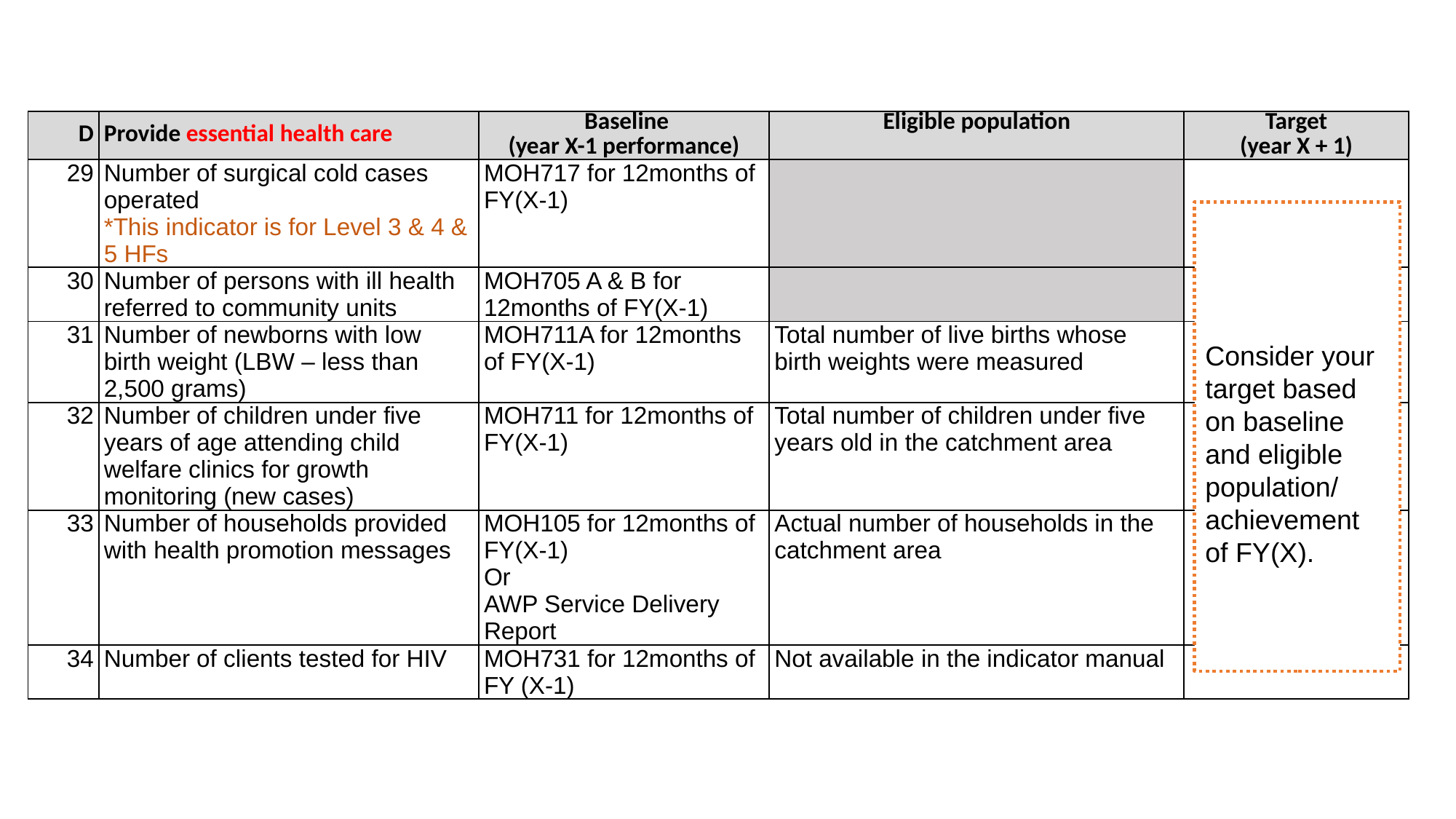

#
| D | Provide essential health care | Baseline (year X-1 performance) | Eligible population | Target (year X + 1) |
| --- | --- | --- | --- | --- |
| 29 | Number of surgical cold cases operated \*This indicator is for Level 3 & 4 & 5 HFs | MOH717 for 12months of FY(X-1) |  |  |
| 30 | Number of persons with ill health referred to community units | MOH705 A & B for 12months of FY(X-1) |  |  |
| 31 | Number of newborns with low birth weight (LBW – less than 2,500 grams) | MOH711A for 12months of FY(X-1) | Total number of live births whose birth weights were measured |  |
| 32 | Number of children under five years of age attending child welfare clinics for growth monitoring (new cases) | MOH711 for 12months of FY(X-1) | Total number of children under five years old in the catchment area |  |
| 33 | Number of households provided with health promotion messages | MOH105 for 12months of FY(X-1) Or AWP Service Delivery Report | Actual number of households in the catchment area |  |
| 34 | Number of clients tested for HIV | MOH731 for 12months of FY (X-1) | Not available in the indicator manual |  |

Consider your target based on baseline and eligible population/
achievement of FY(X).